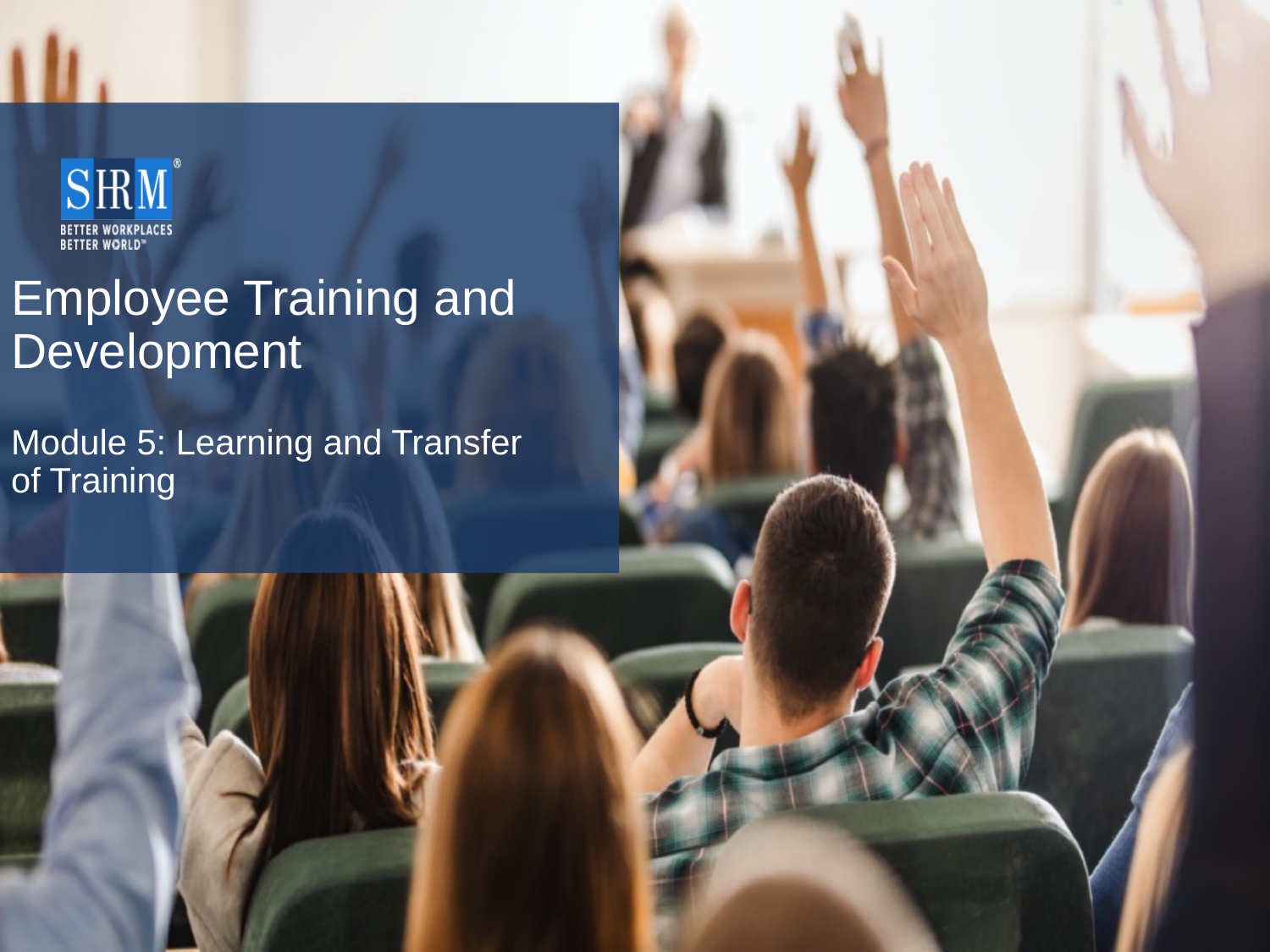

# Employee Training and Development Module 5: Learning and Transfer of Training